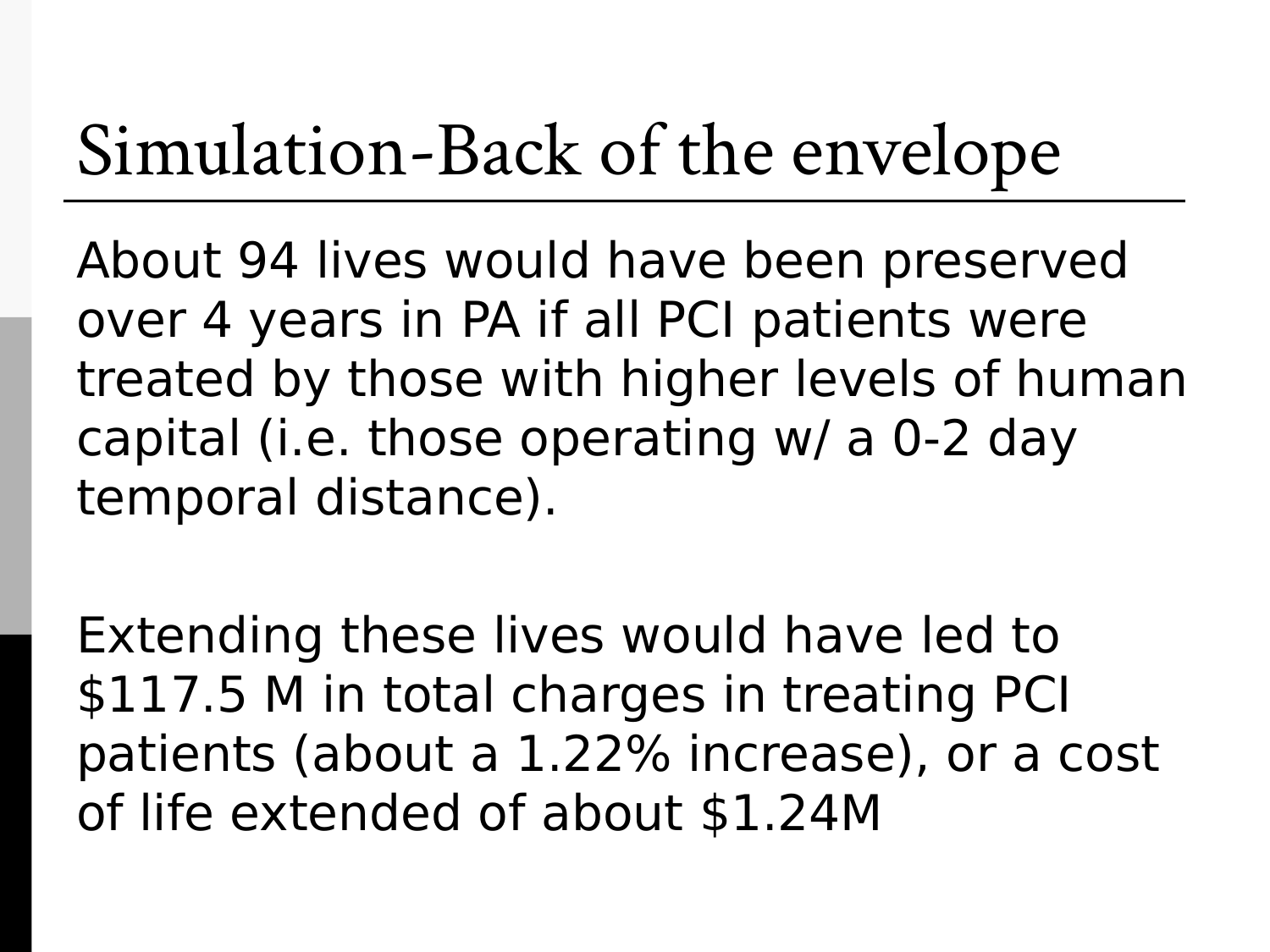

# Simulation-Back of the envelope
About 94 lives would have been preserved over 4 years in PA if all PCI patients were treated by those with higher levels of human capital (i.e. those operating w/ a 0-2 day temporal distance).

Extending these lives would have led to $117.5 M in total charges in treating PCI patients (about a 1.22% increase), or a cost of life extended of about $1.24M